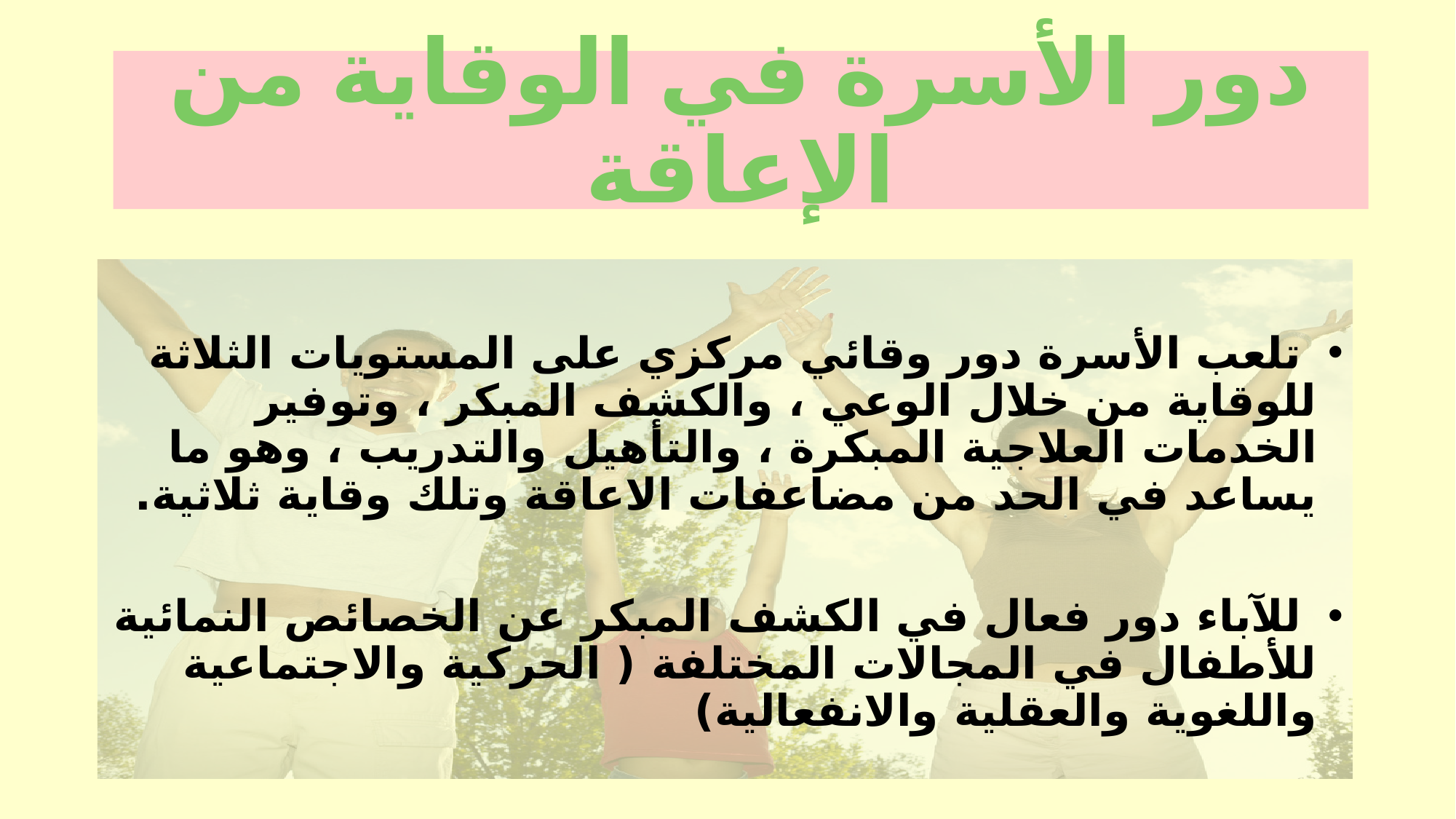

# دور الأسرة في الوقاية من الإعاقة

 تلعب الأسرة دور وقائي مركزي على المستويات الثلاثة للوقاية من خلال الوعي ، والكشف المبكر ، وتوفير الخدمات العلاجية المبكرة ، والتأهيل والتدريب ، وهو ما يساعد في الحد من مضاعفات الاعاقة وتلك وقاية ثلاثية.

 للآباء دور فعال في الكشف المبكر عن الخصائص النمائية للأطفال في المجالات المختلفة ( الحركية والاجتماعية واللغوية والعقلية والانفعالية)